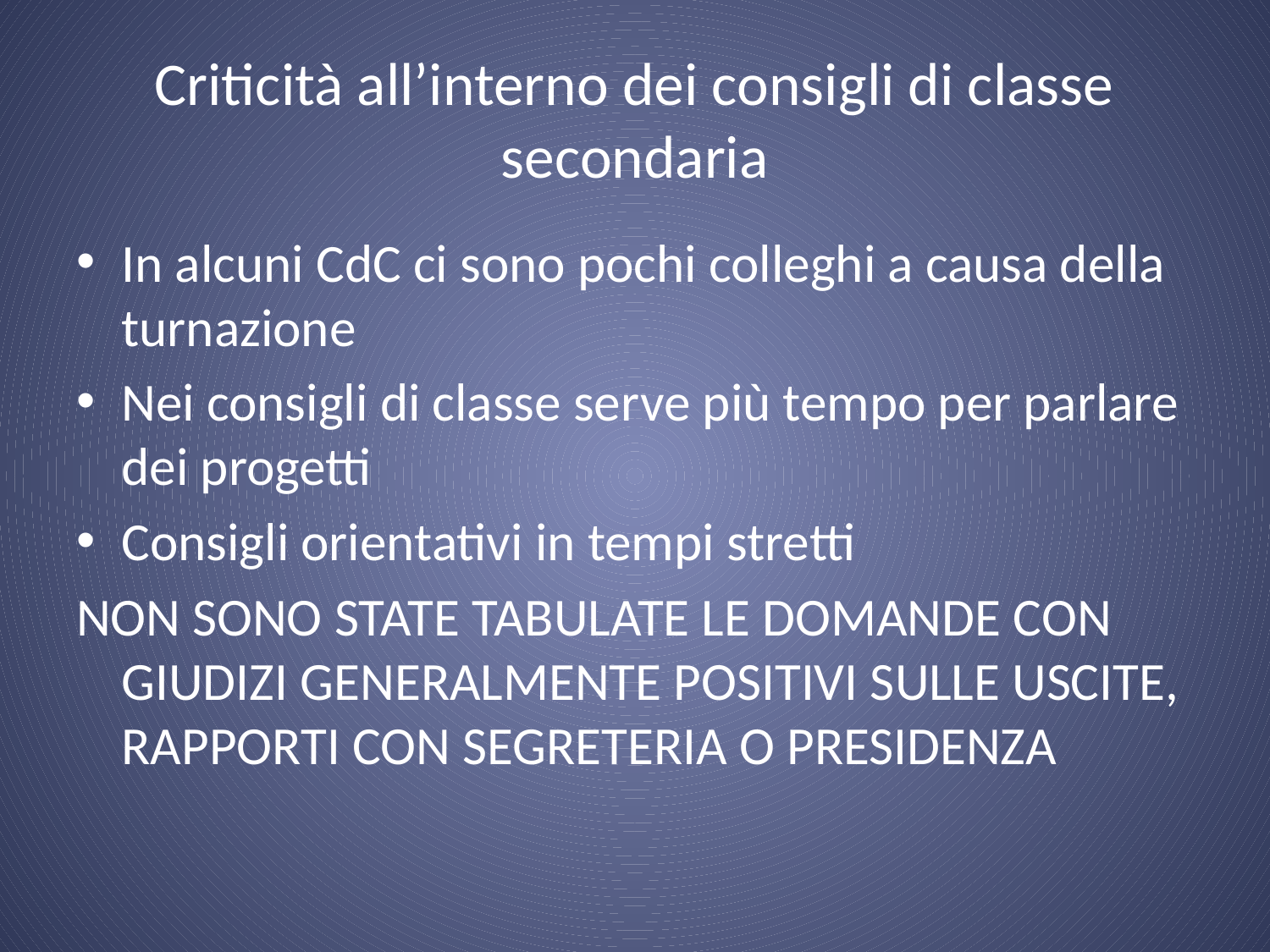

# Criticità all’interno dei consigli di classe secondaria
In alcuni CdC ci sono pochi colleghi a causa della turnazione
Nei consigli di classe serve più tempo per parlare dei progetti
Consigli orientativi in tempi stretti
NON SONO STATE TABULATE LE DOMANDE CON GIUDIZI GENERALMENTE POSITIVI SULLE USCITE, RAPPORTI CON SEGRETERIA O PRESIDENZA